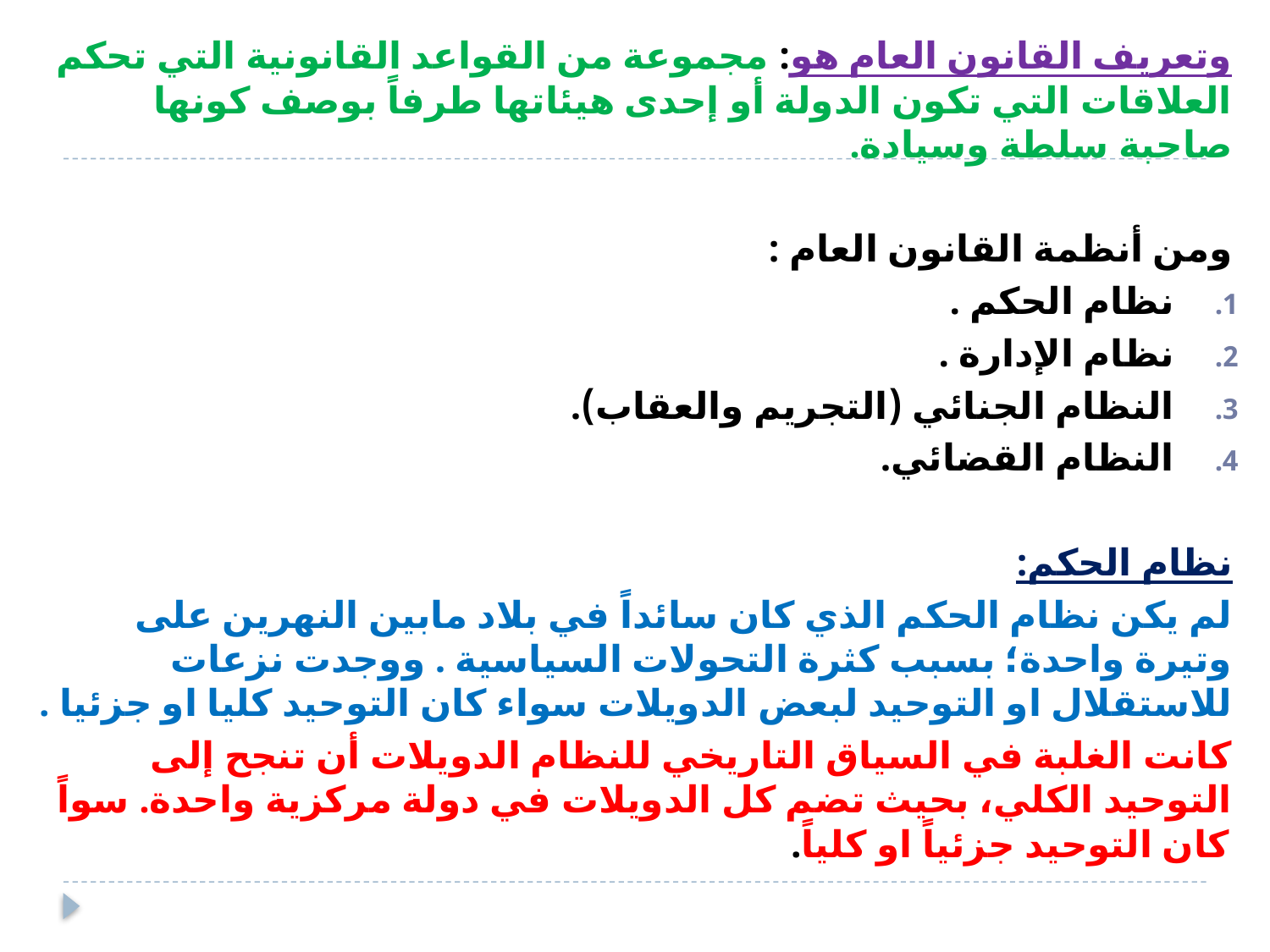

وتعريف القانون العام هو: مجموعة من القواعد القانونية التي تحكم العلاقات التي تكون الدولة أو إحدى هيئاتها طرفاً بوصف كونها صاحبة سلطة وسيادة.

ومن أنظمة القانون العام :
نظام الحكم .
نظام الإدارة .
النظام الجنائي (التجريم والعقاب).
النظام القضائي.

نظام الحكم:
لم يكن نظام الحكم الذي كان سائداً في بلاد مابين النهرين على وتيرة واحدة؛ بسبب كثرة التحولات السياسية . ووجدت نزعات للاستقلال او التوحيد لبعض الدويلات سواء كان التوحيد كليا او جزئيا .
كانت الغلبة في السياق التاريخي للنظام الدويلات أن تنجح إلى التوحيد الكلي، بحيث تضم كل الدويلات في دولة مركزية واحدة. سواً كان التوحيد جزئياً او كلياً.